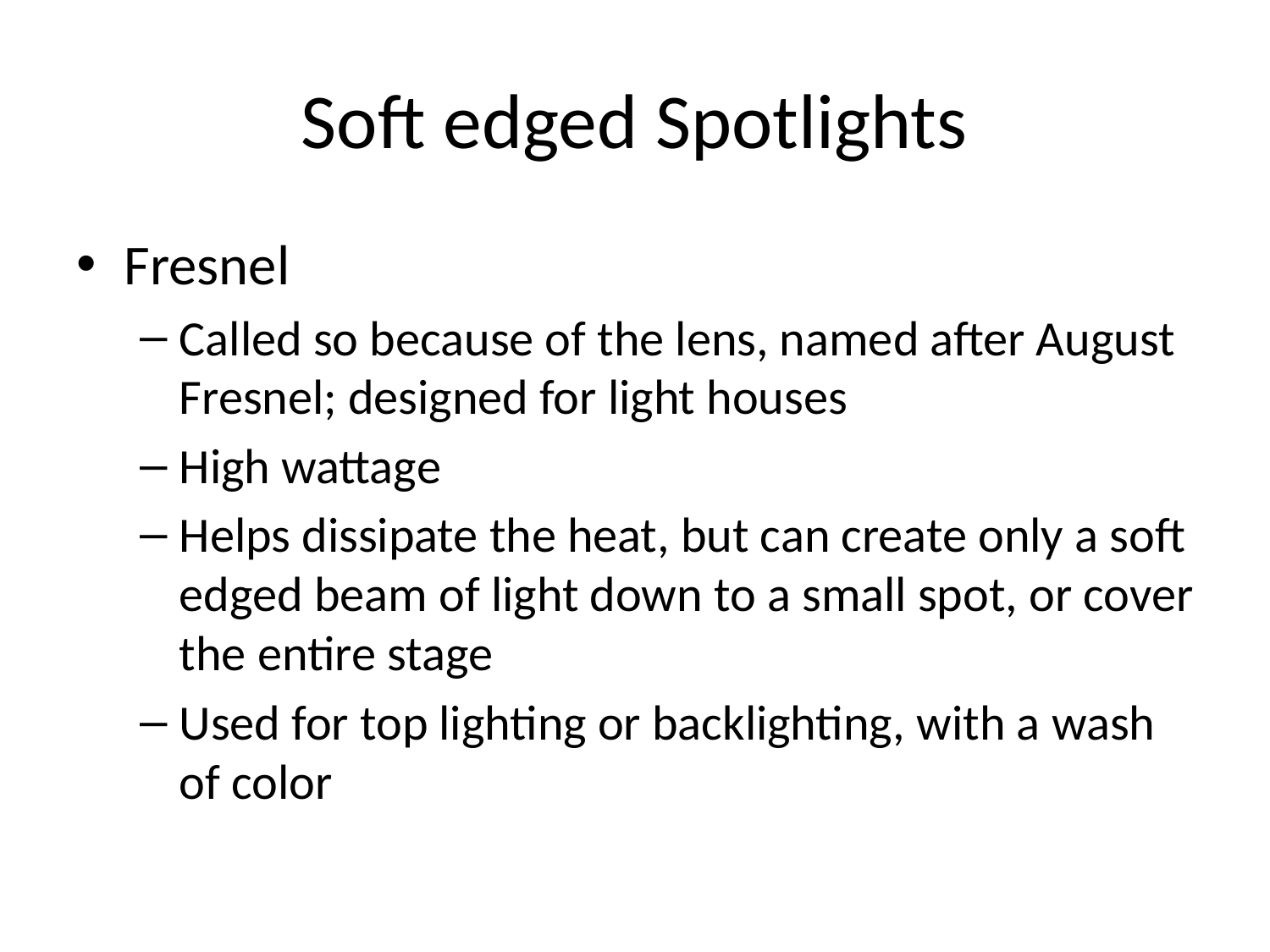

# Soft edged Spotlights
Fresnel
Called so because of the lens, named after August Fresnel; designed for light houses
High wattage
Helps dissipate the heat, but can create only a soft edged beam of light down to a small spot, or cover the entire stage
Used for top lighting or backlighting, with a wash of color